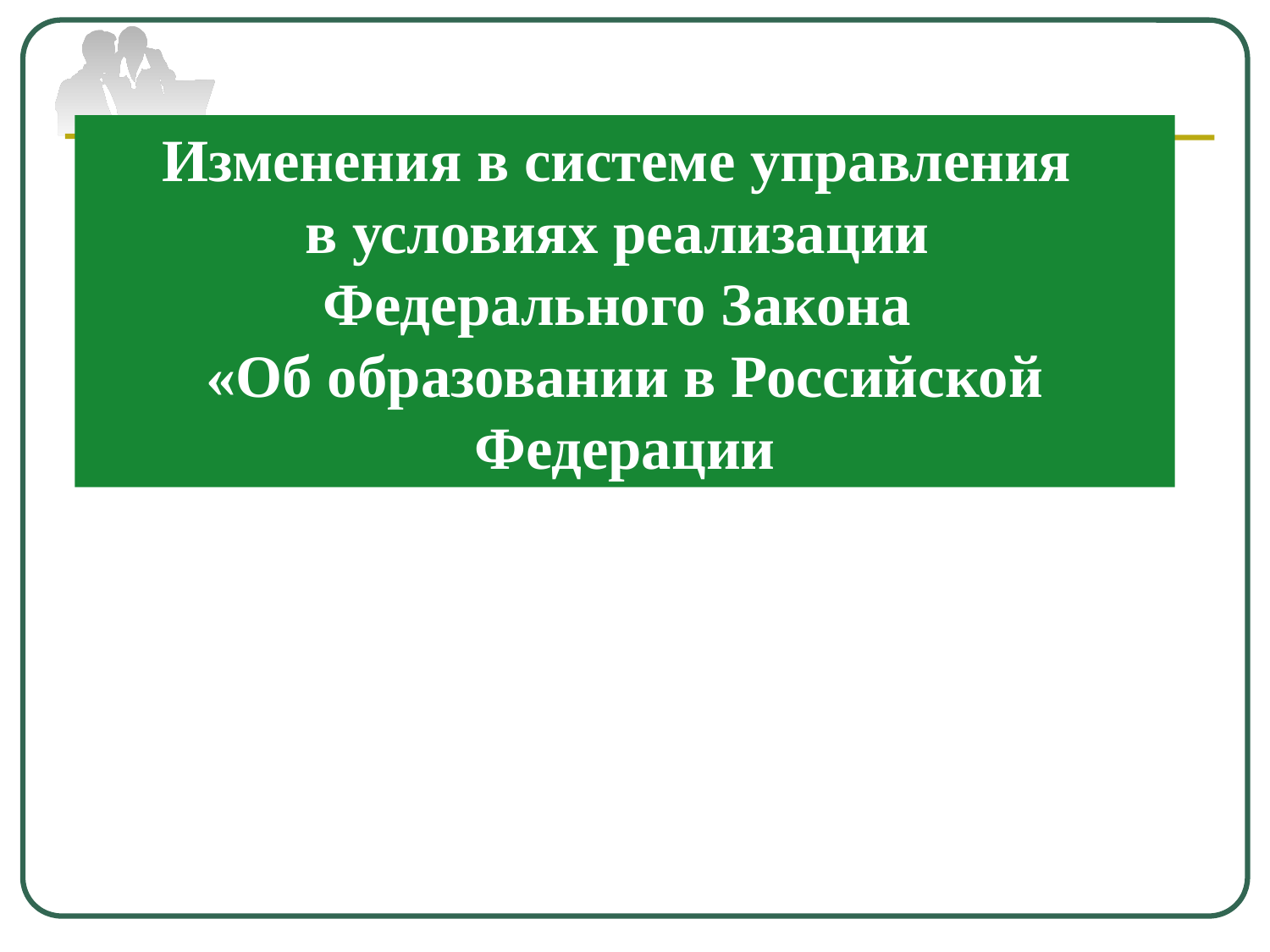

Изменения в системе управления
в условиях реализации
Федерального Закона
«Об образовании в Российской Федерации